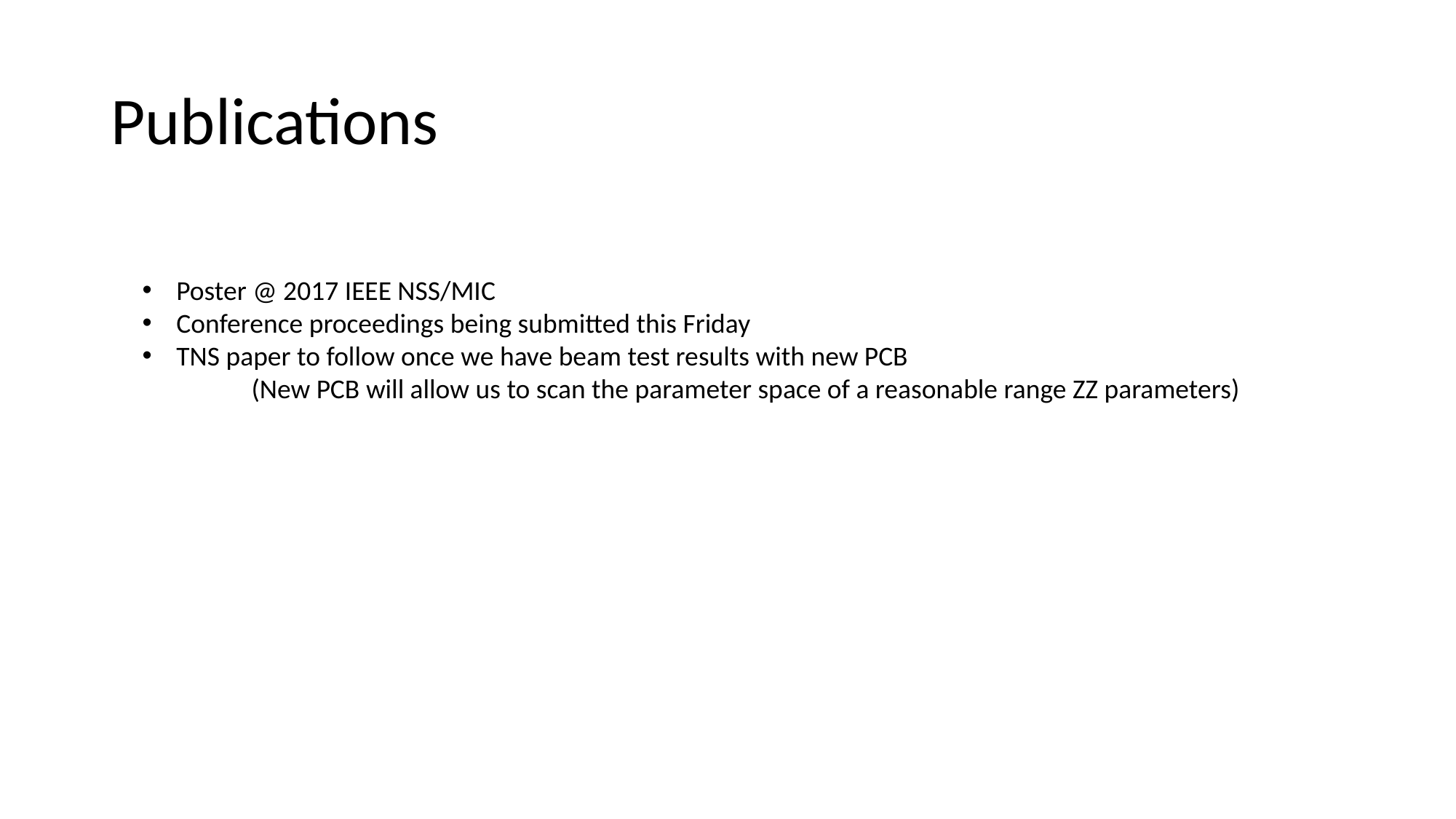

# Publications
Poster @ 2017 IEEE NSS/MIC
Conference proceedings being submitted this Friday
TNS paper to follow once we have beam test results with new PCB
	(New PCB will allow us to scan the parameter space of a reasonable range ZZ parameters)